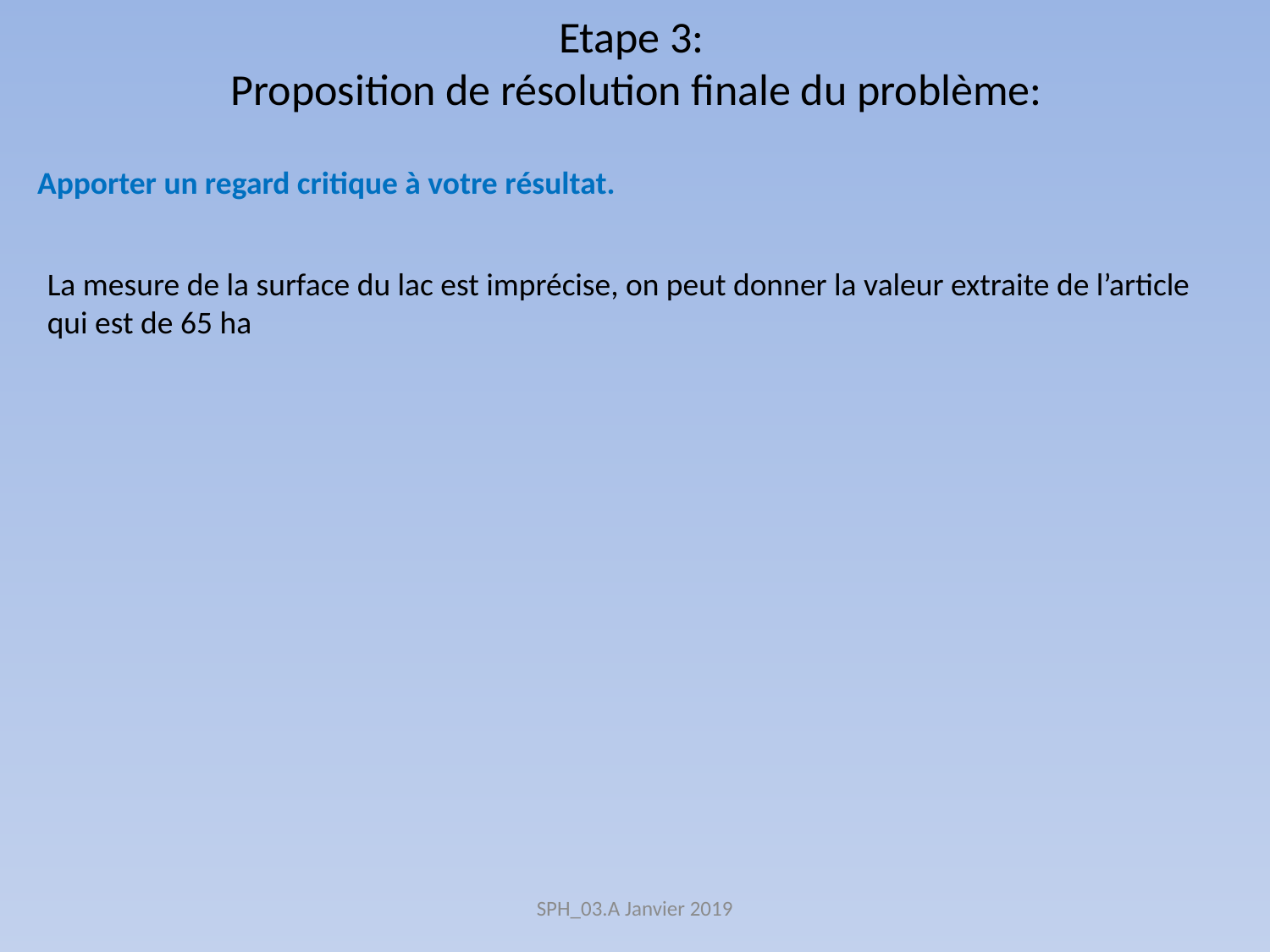

# Etape 3: Proposition de résolution finale du problème:
Apporter un regard critique à votre résultat.
La mesure de la surface du lac est imprécise, on peut donner la valeur extraite de l’article qui est de 65 ha
SPH_03.A Janvier 2019